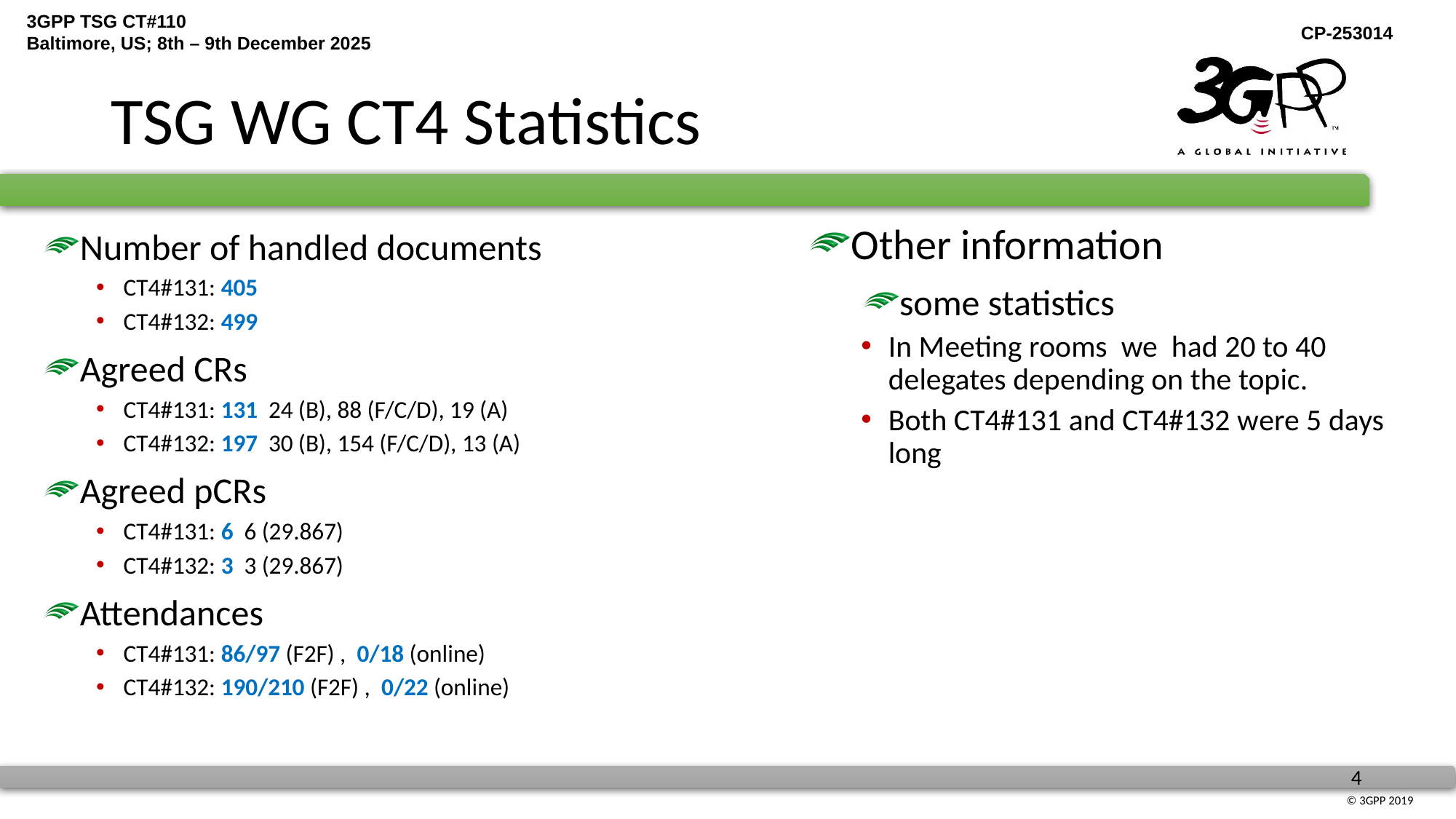

# TSG WG CT4 Statistics
Other information
some statistics
In Meeting rooms  we  had 20 to 40 delegates depending on the topic.
Both CT4#131 and CT4#132 were 5 days long

Number of handled documents
CT4#131: 405
CT4#132: 499
Agreed CRs
CT4#131: 131  24 (B), 88 (F/C/D), 19 (A)
CT4#132: 197  30 (B), 154 (F/C/D), 13 (A)
Agreed pCRs
CT4#131: 6  6 (29.867)
CT4#132: 3  3 (29.867)
Attendances
CT4#131: 86/97 (F2F) ,  0/18 (online)
CT4#132: 190/210 (F2F) ,  0/22 (online)